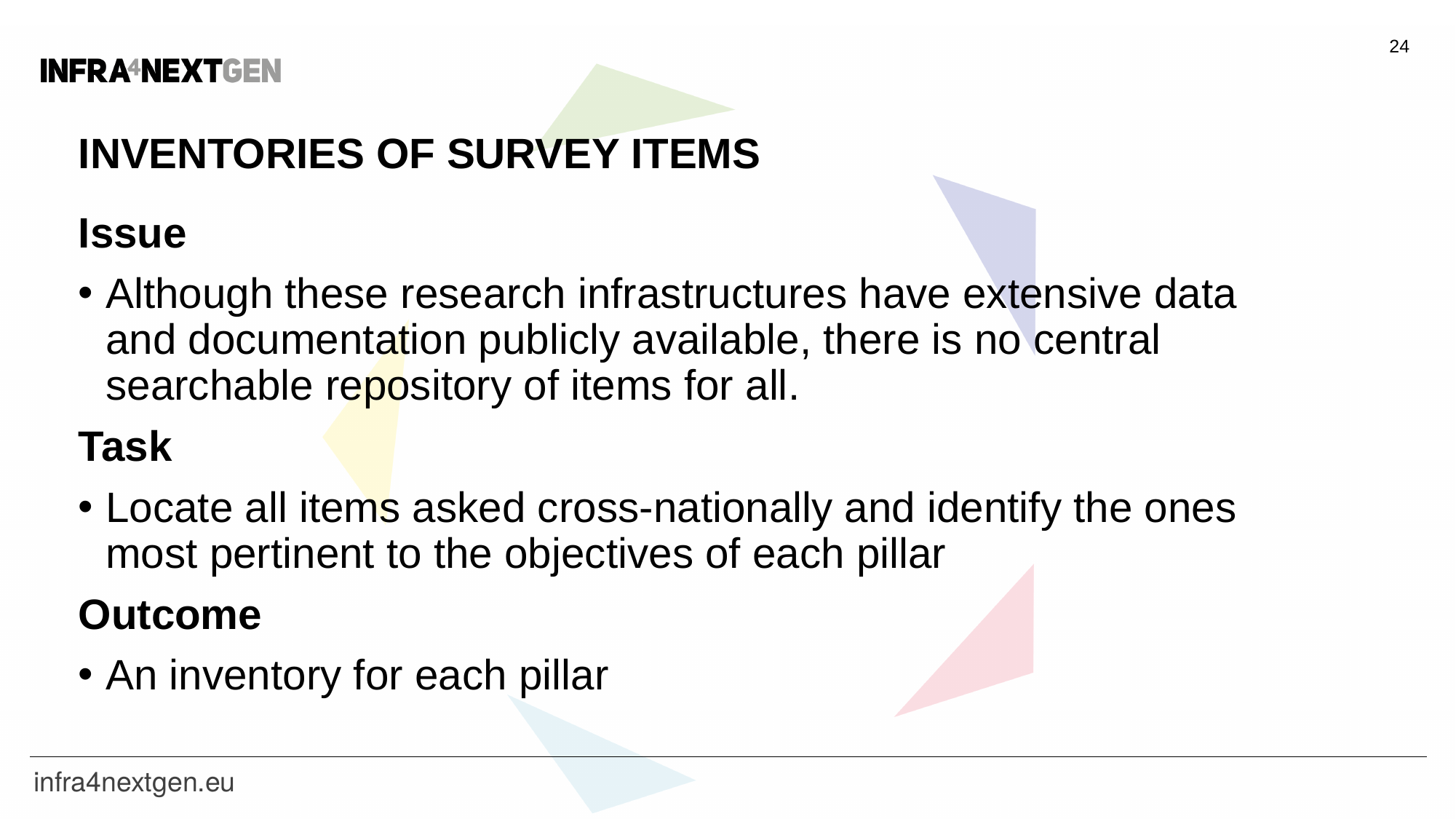

24
# INVENTORIES OF SURVEY ITEMS
Issue
Although these research infrastructures have extensive data and documentation publicly available, there is no central searchable repository of items for all.
Task
Locate all items asked cross-nationally and identify the ones most pertinent to the objectives of each pillar
Outcome
An inventory for each pillar
infra4nextgen.eu